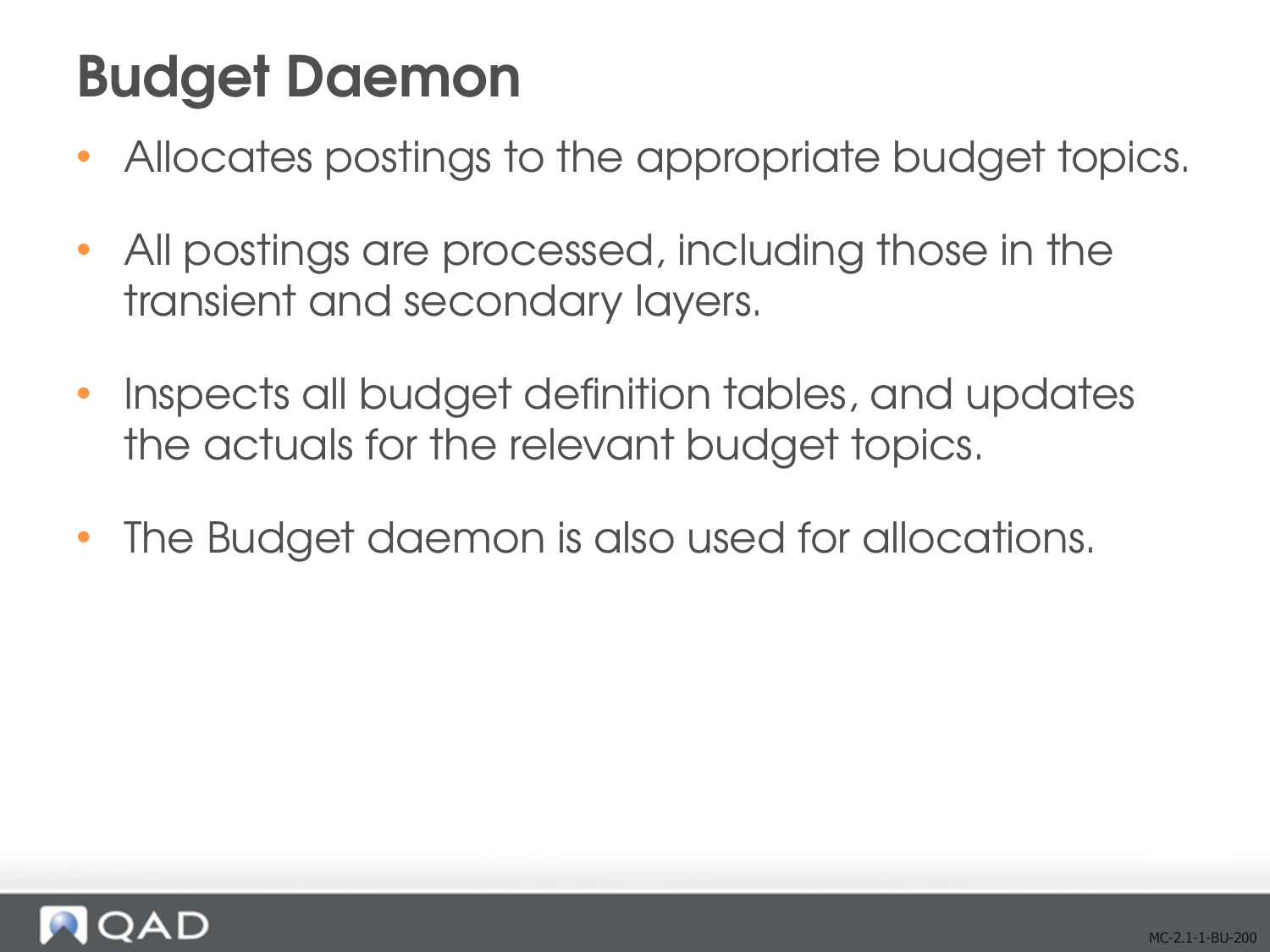

# Budget Daemon
Allocates postings to the appropriate budget topics.
All postings are processed, including those in the transient and secondary layers.
Inspects all budget definition tables, and updates the actuals for the relevant budget topics.
The Budget daemon is also used for allocations.

MC-2.1-1-BU-200